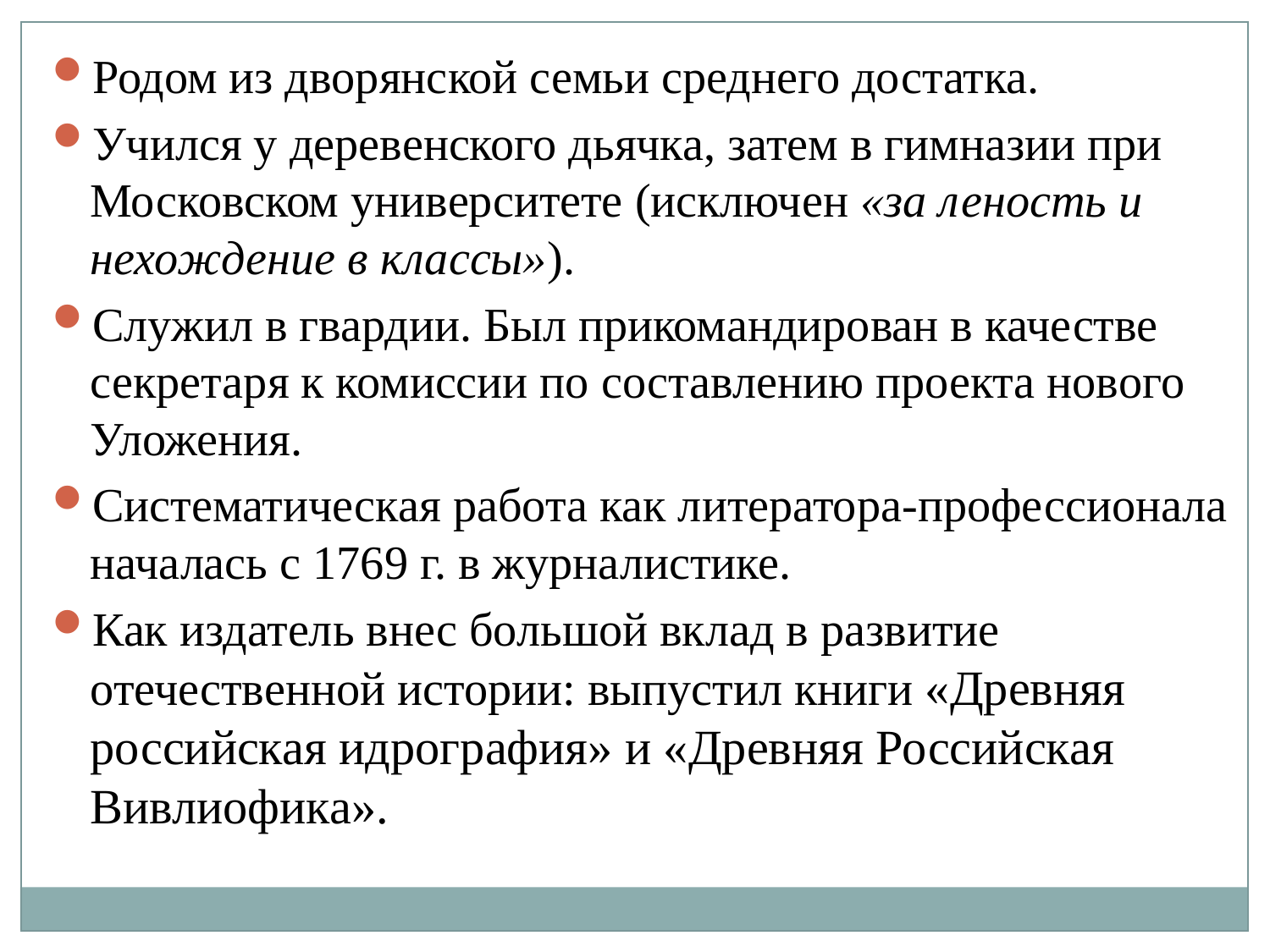

Родом из дворянской семьи среднего достатка.
Учился у деревенского дьячка, затем в гимназии при Московском университете (исключен «за леность и нехождение в классы»).
Служил в гвардии. Был прикомандирован в качестве секретаря к комиссии по составлению проекта нового Уложения.
Систематическая работа как литератора-профессионала началась с 1769 г. в журналистике.
Как издатель внес большой вклад в развитие отечественной истории: выпустил книги «Древняя российская идрография» и «Древняя Российская Вивлиофика».